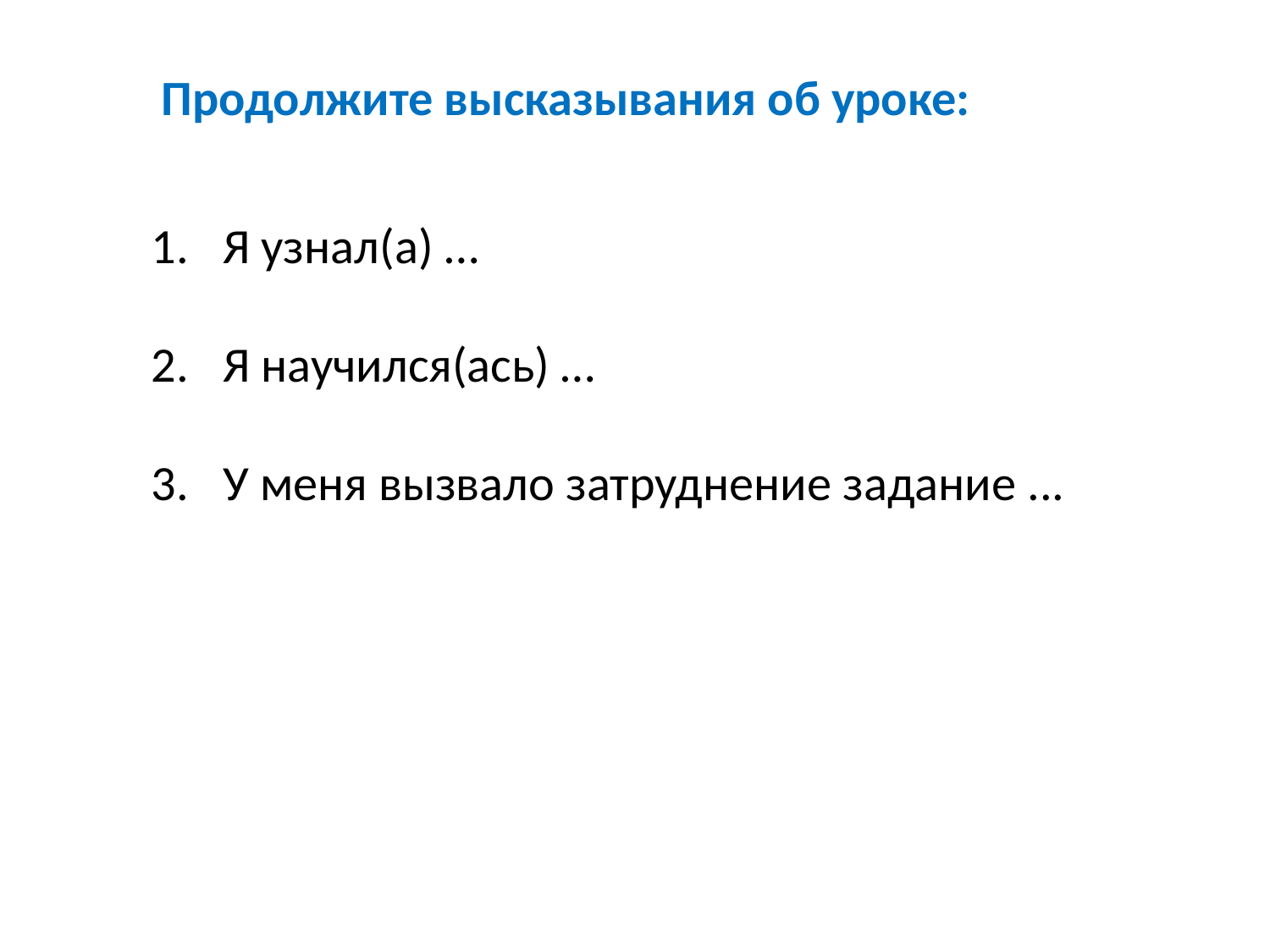

Продолжите высказывания об уроке:
Я узнал(а) …

Я научился(ась) …

У меня вызвало затруднение задание ...